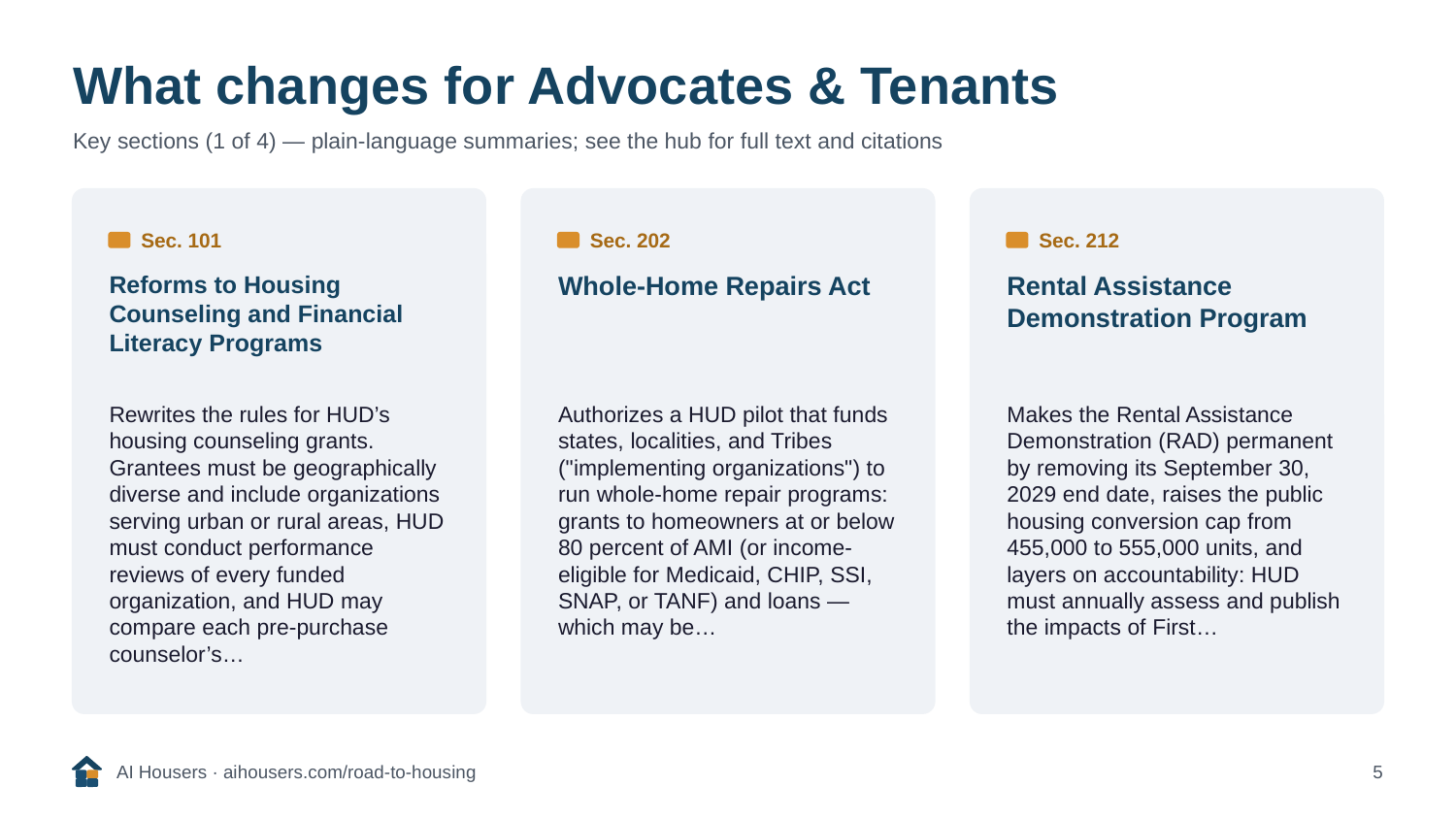

What changes for Advocates & Tenants
Key sections (1 of 4) — plain-language summaries; see the hub for full text and citations

Sec. 101
Sec. 202
Sec. 212

Reforms to Housing Counseling and Financial Literacy Programs
Whole-Home Repairs Act
Rental Assistance Demonstration Program
Rewrites the rules for HUD’s housing counseling grants. Grantees must be geographically diverse and include organizations serving urban or rural areas, HUD must conduct performance reviews of every funded organization, and HUD may compare each pre-purchase counselor’s…
Authorizes a HUD pilot that funds states, localities, and Tribes ("implementing organizations") to run whole-home repair programs: grants to homeowners at or below 80 percent of AMI (or income-eligible for Medicaid, CHIP, SSI, SNAP, or TANF) and loans — which may be…
Makes the Rental Assistance Demonstration (RAD) permanent by removing its September 30, 2029 end date, raises the public housing conversion cap from 455,000 to 555,000 units, and layers on accountability: HUD must annually assess and publish the impacts of First…
AI Housers · aihousers.com/road-to-housing
5